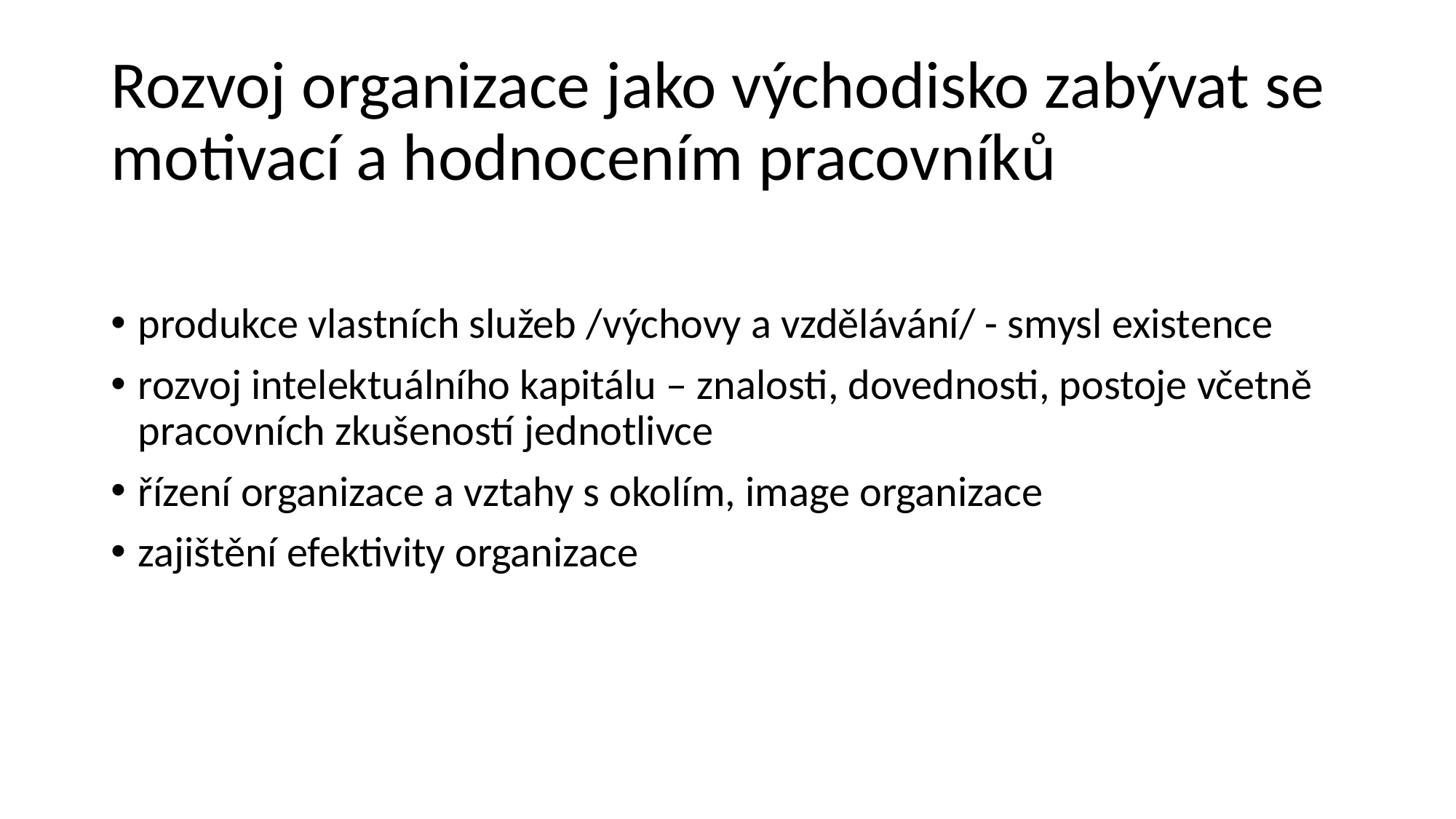

# Rozvoj organizace jako východisko zabývat se motivací a hodnocením pracovníků
produkce vlastních služeb /výchovy a vzdělávání/ - smysl existence
rozvoj intelektuálního kapitálu – znalosti, dovednosti, postoje včetně pracovních zkušeností jednotlivce
řízení organizace a vztahy s okolím, image organizace
zajištění efektivity organizace